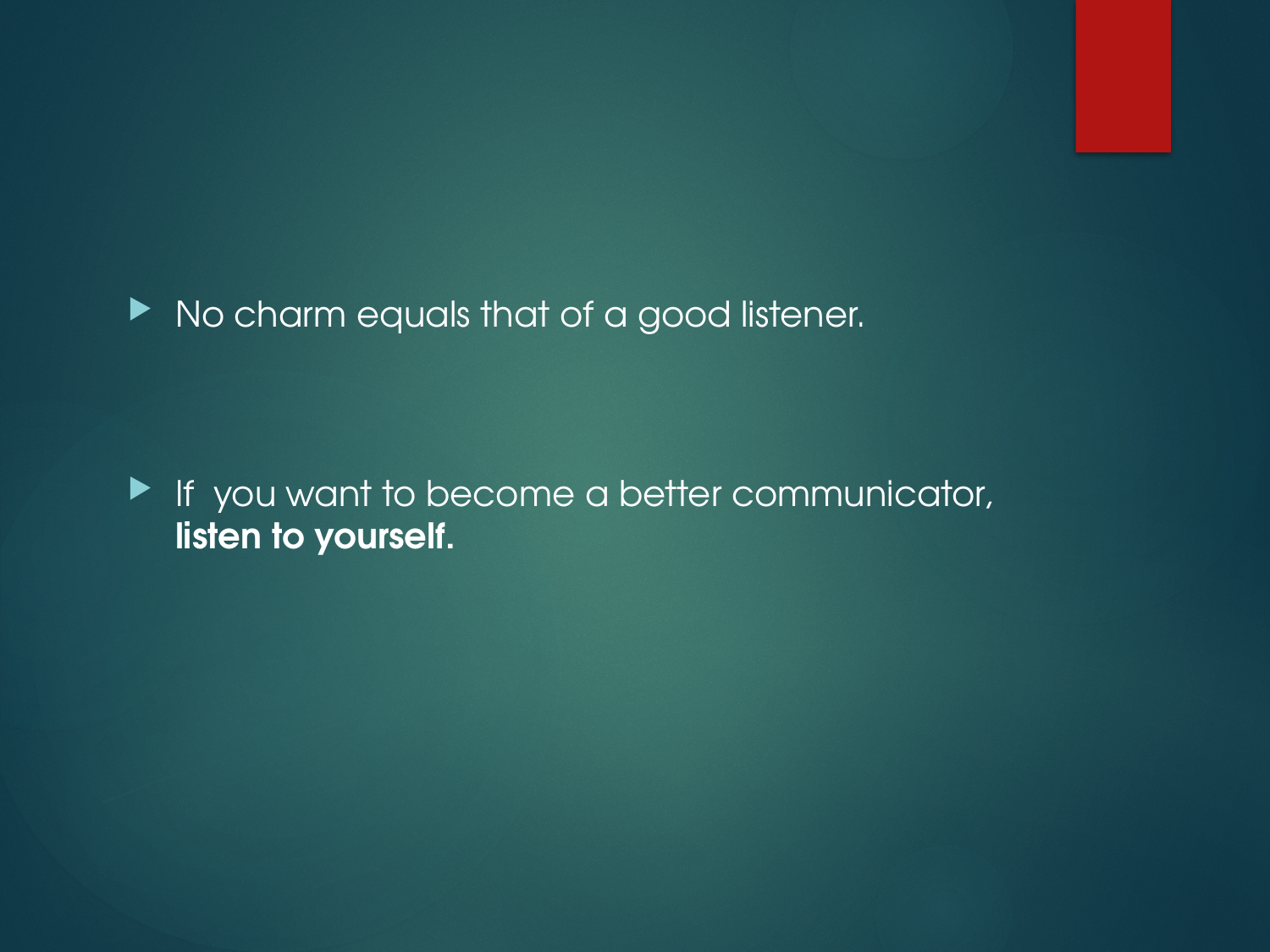

#
No charm equals that of a good listener.

If  you want to become a better communicator, listen to yourself.